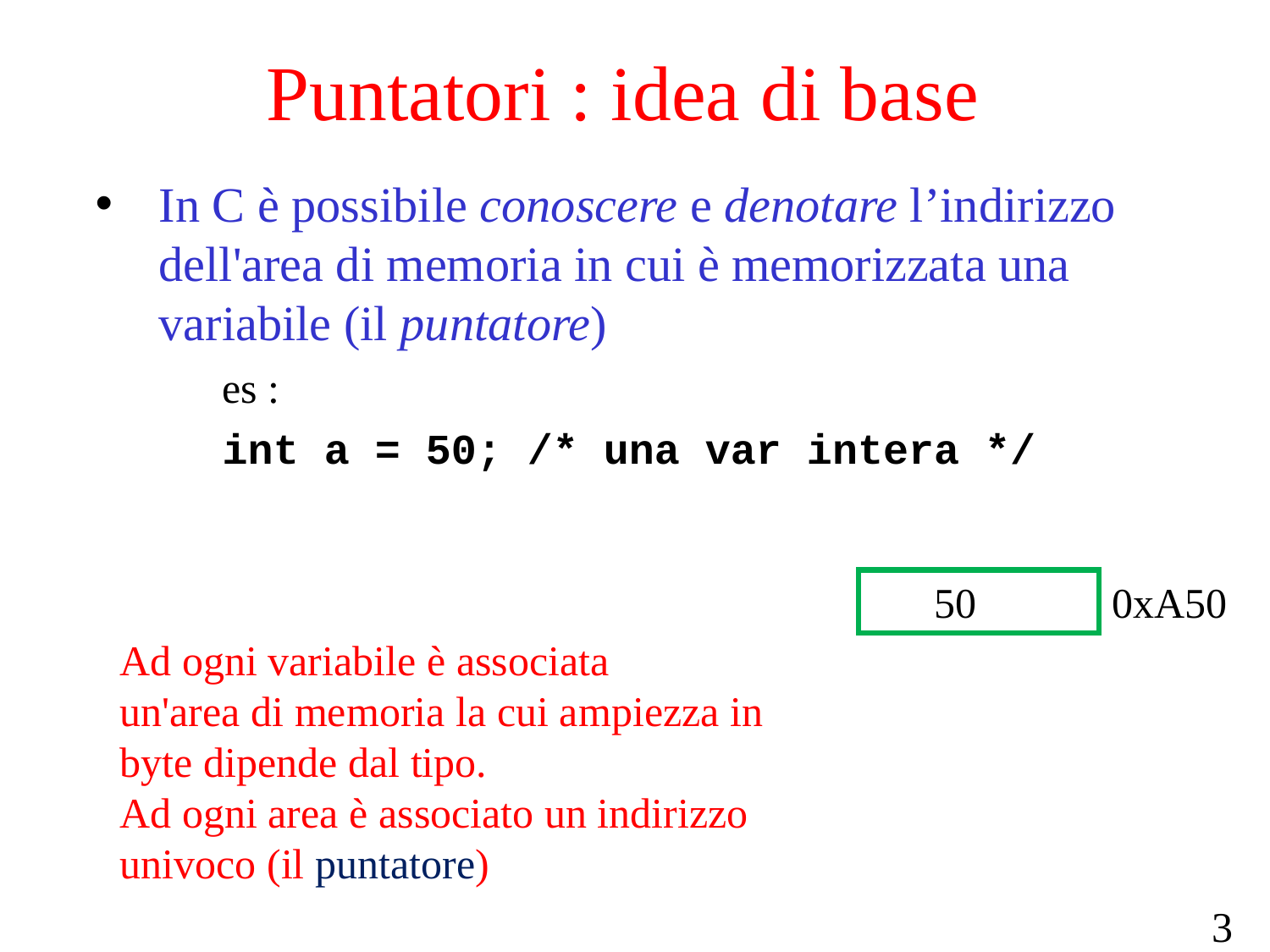

# Puntatori : idea di base
In C è possibile conoscere e denotare l’indirizzo dell'area di memoria in cui è memorizzata una variabile (il puntatore)
es :
int a = 50; /* una var intera */

0xA50
      50       5
Ad ogni variabile è associata
un'area di memoria la cui ampiezza in
byte dipende dal tipo.
Ad ogni area è associato un indirizzo
univoco (il puntatore)
3